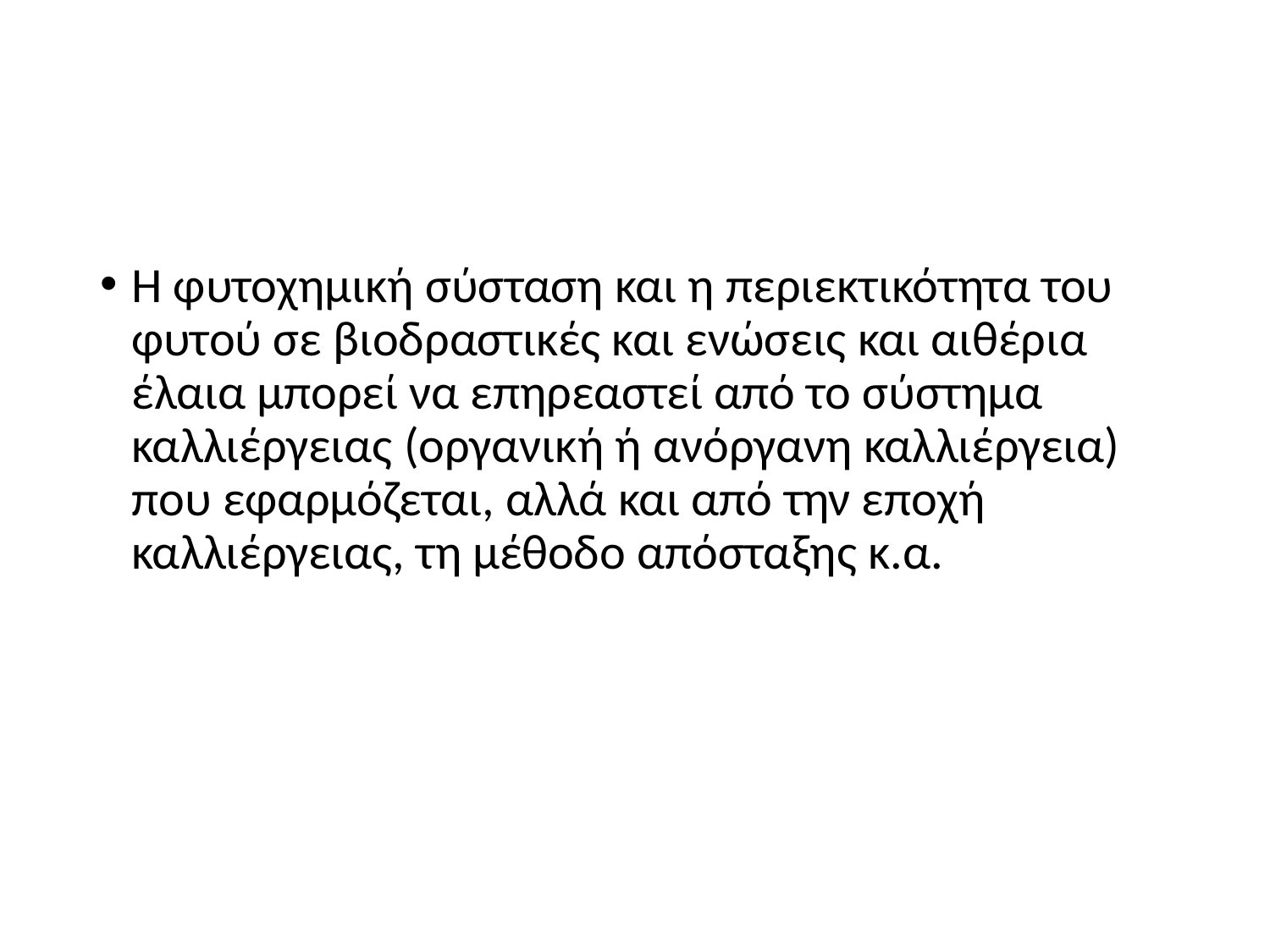

#
Η φυτοχημική σύσταση και η περιεκτικότητα του φυτού σε βιοδραστικές και ενώσεις και αιθέρια έλαια μπορεί να επηρεαστεί από το σύστημα καλλιέργειας (οργανική ή ανόργανη καλλιέργεια) που εφαρμόζεται, αλλά και από την εποχή καλλιέργειας, τη μέθοδο απόσταξης κ.α.